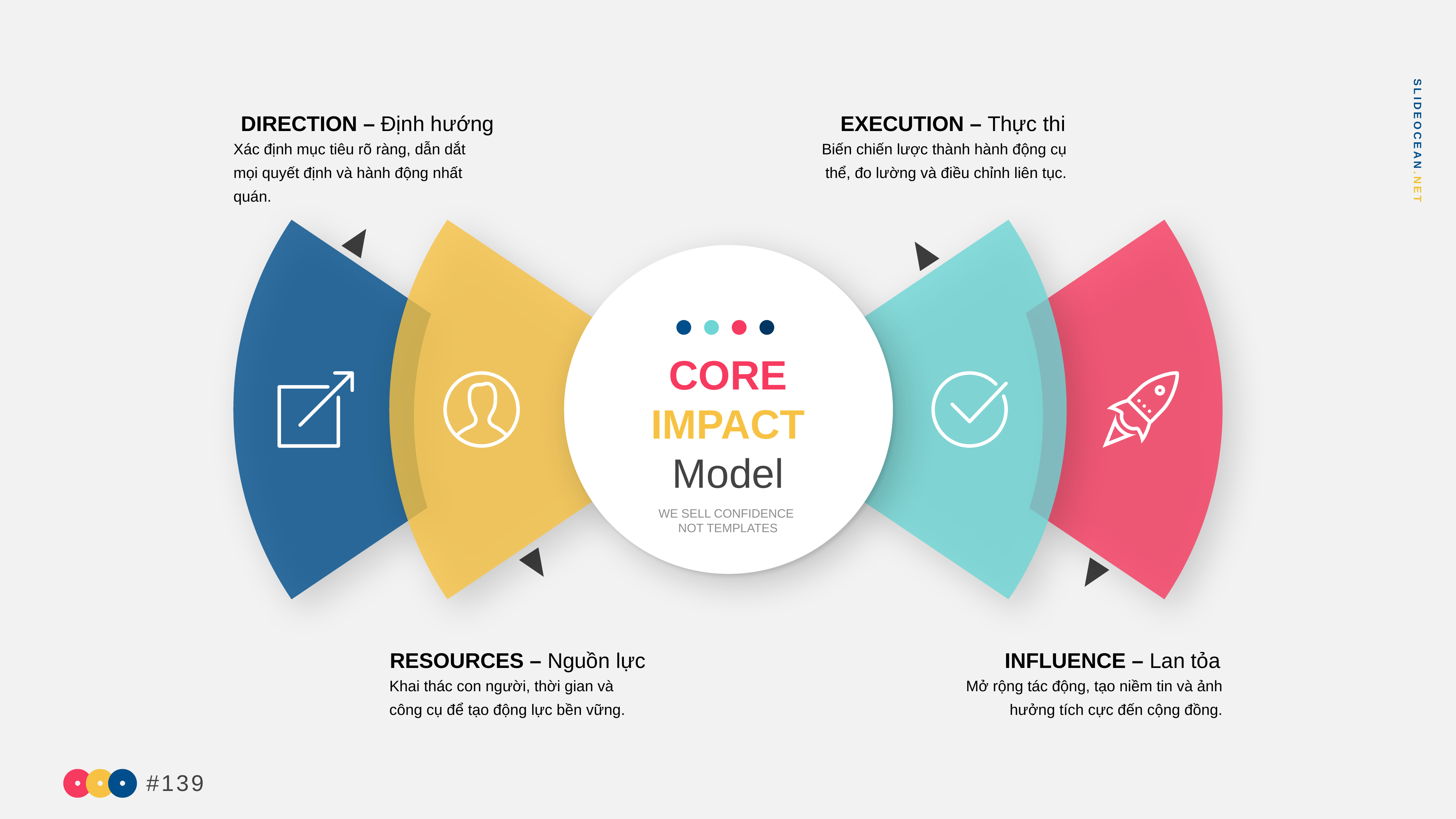

DIRECTION – Định hướng
Xác định mục tiêu rõ ràng, dẫn dắt mọi quyết định và hành động nhất quán.
EXECUTION – Thực thi
Biến chiến lược thành hành động cụ thể, đo lường và điều chỉnh liên tục.

CORE
IMPACT
Model

WE SELL CONFIDENCE
NOT TEMPLATES

RESOURCES – Nguồn lực
Khai thác con người, thời gian và công cụ để tạo động lực bền vững.
INFLUENCE – Lan tỏa
Mở rộng tác động, tạo niềm tin và ảnh hưởng tích cực đến cộng đồng.
#139